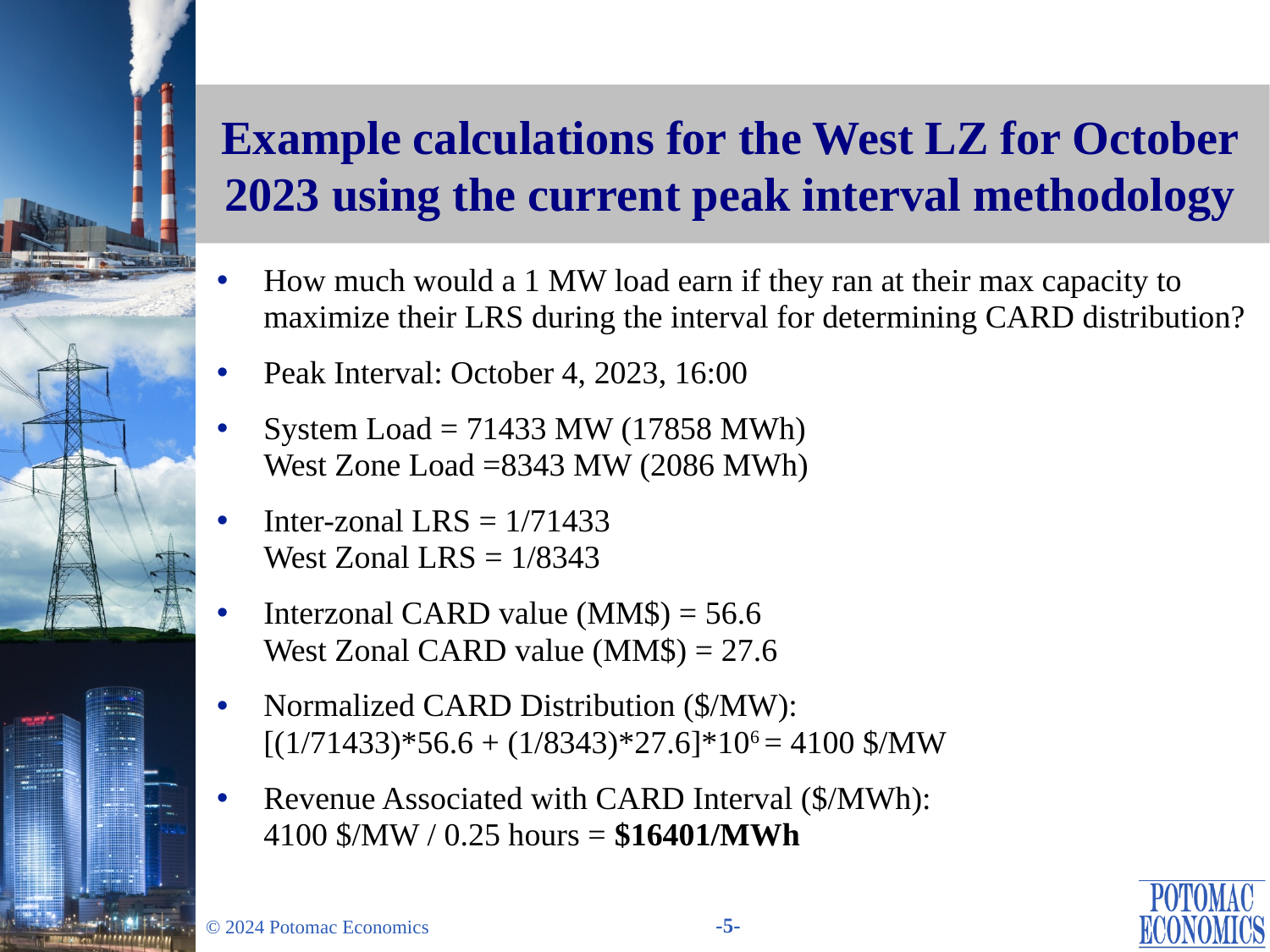

# Example calculations for the West LZ for October 2023 using the current peak interval methodology
How much would a 1 MW load earn if they ran at their max capacity to maximize their LRS during the interval for determining CARD distribution?
Peak Interval: October 4, 2023, 16:00
System Load = 71433 MW (17858 MWh)
West Zone Load =8343 MW (2086 MWh)
Inter-zonal LRS = 1/71433
West Zonal LRS = 1/8343
Interzonal CARD value (MM$) = 56.6
West Zonal CARD value (MM$) = 27.6
Normalized CARD Distribution ($/MW):
[(1/71433)*56.6 + (1/8343)*27.6]*106 = 4100 $/MW
Revenue Associated with CARD Interval ($/MWh):
4100 $/MW / 0.25 hours = $16401/MWh